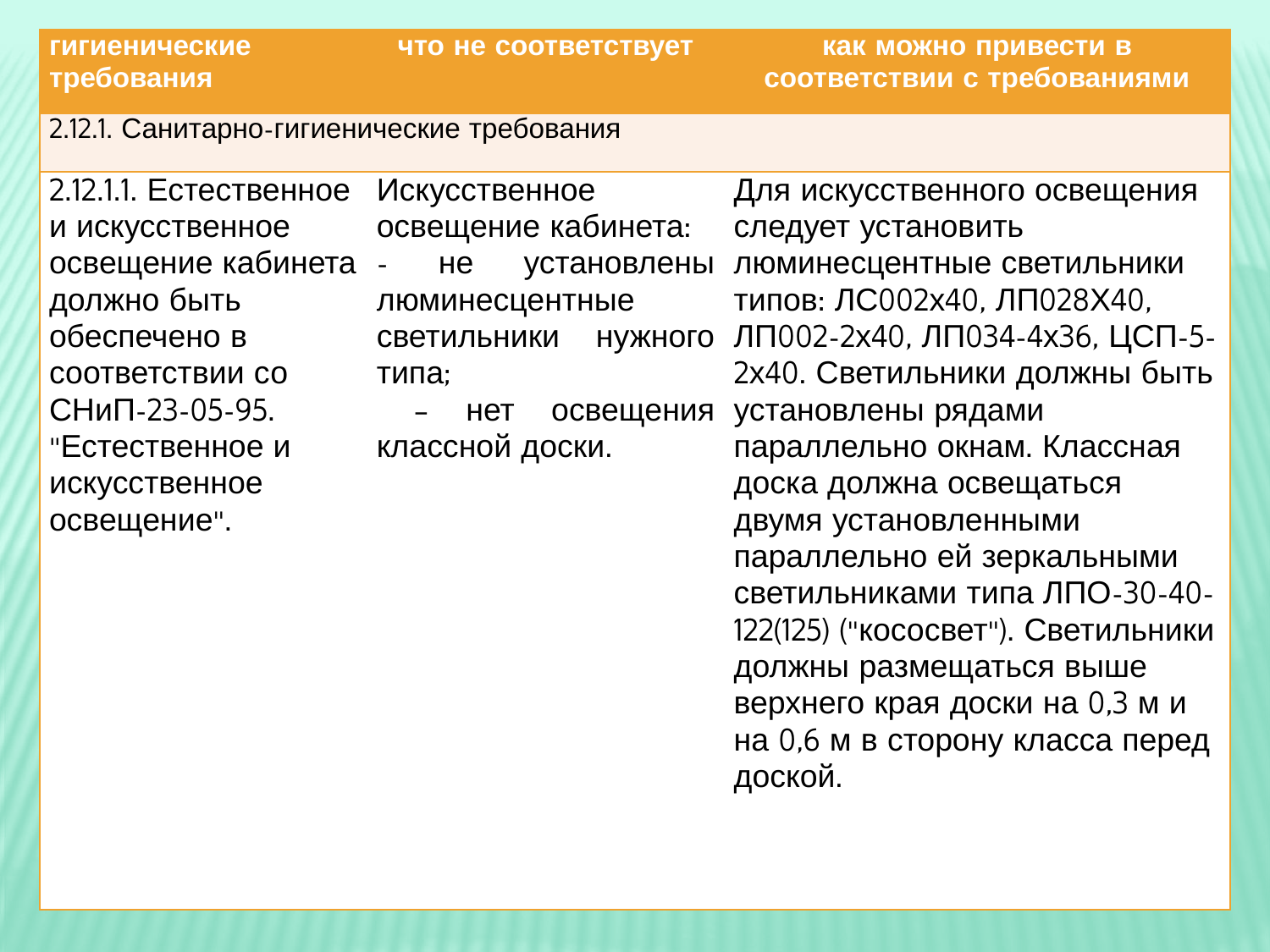

| гигиенические требования | что не соответствует | как можно привести в соответствии с требованиями |
| --- | --- | --- |
| 2.12.1. Санитарно-гигиенические требования |  |  |
| 2.12.1.1. Естественное и искусственное освещение кабинета должно быть обеспечено в соответствии со СНиП-23-05-95. "Естественное и искусственное освещение". | Искусственное освещение кабинета: - не установлены люминесцентные светильники нужного типа; – нет освещения классной доски. | Для искусственного освещения следует установить люминесцентные светильники типов: ЛС002х40, ЛП028Х40, ЛП002-2х40, ЛП034-4х36, ЦСП-5-2х40. Светильники должны быть установлены рядами параллельно окнам. Классная доска должна освещаться двумя установленными параллельно ей зеркальными светильниками типа ЛПО-30-40-122(125) ("кососвет"). Светильники должны размещаться выше верхнего края доски на 0,3 м и на 0,6 м в сторону класса перед доской. |